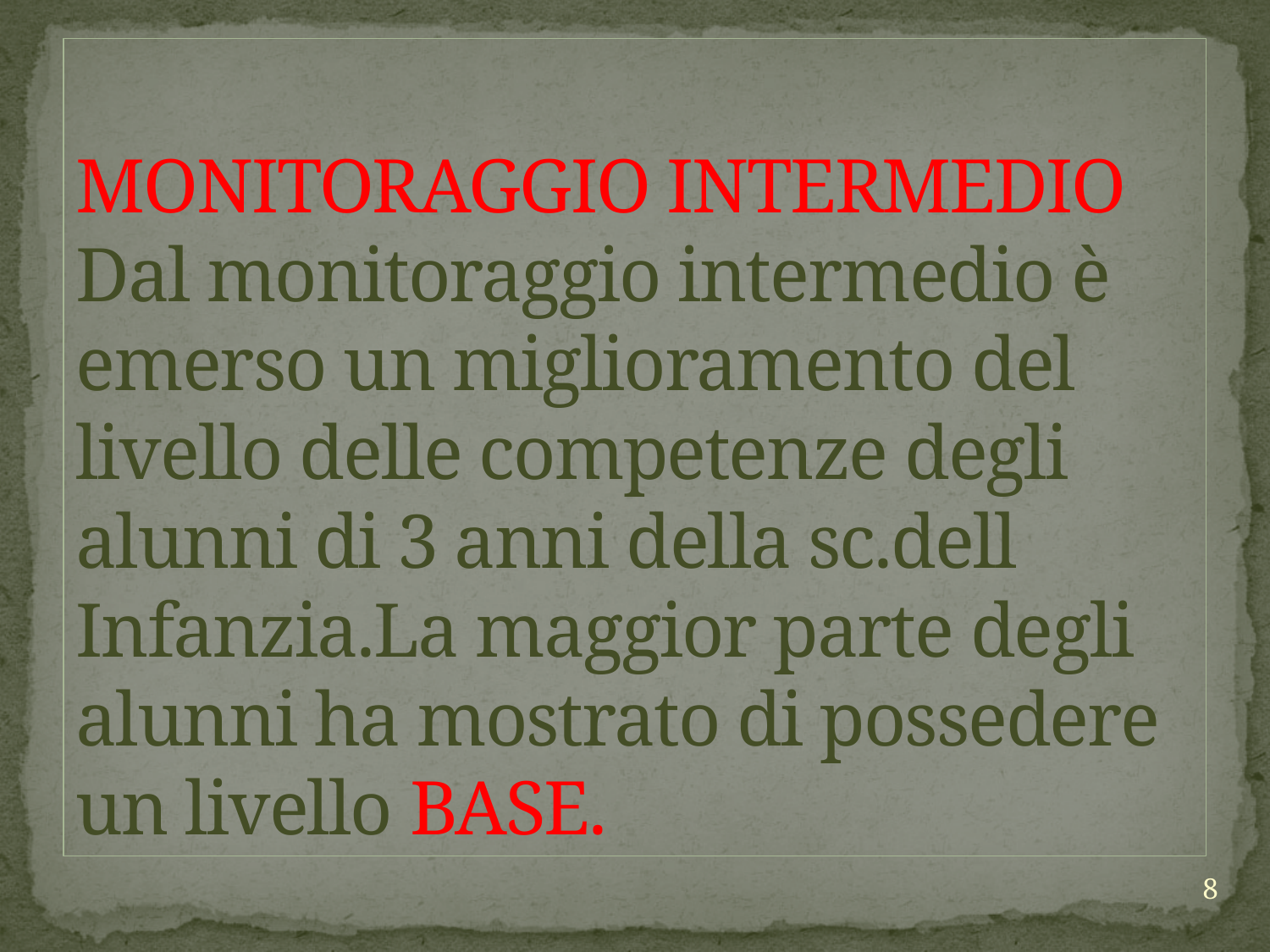

# MONITORAGGIO INTERMEDIO Dal monitoraggio intermedio è emerso un miglioramento del livello delle competenze degli alunni di 3 anni della sc.dell Infanzia.La maggior parte degli alunni ha mostrato di possedere un livello BASE.
8